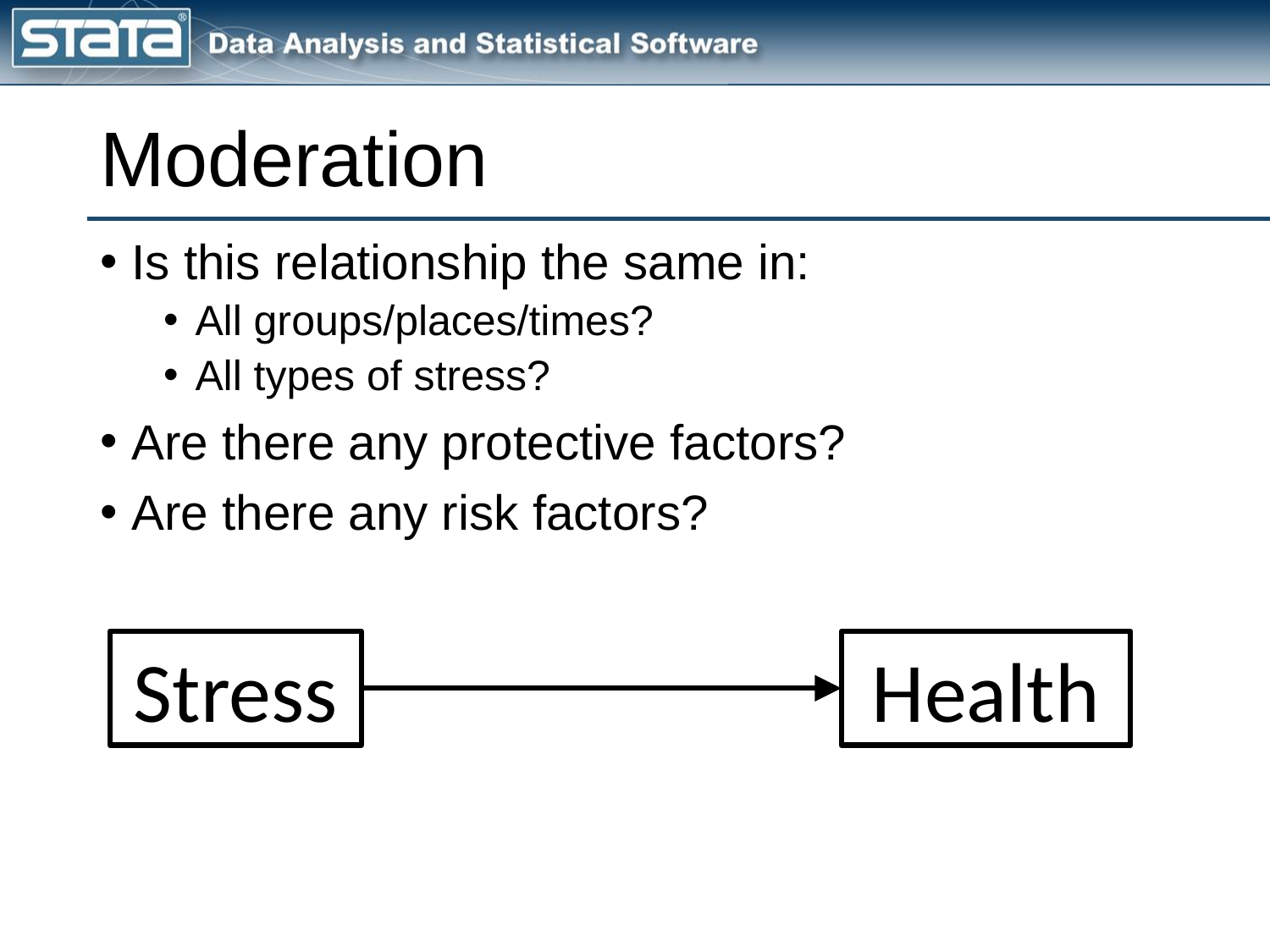

# Moderation
Is this relationship the same in:
All groups/places/times?
All types of stress?
Are there any protective factors?
Are there any risk factors?

Health
Stress